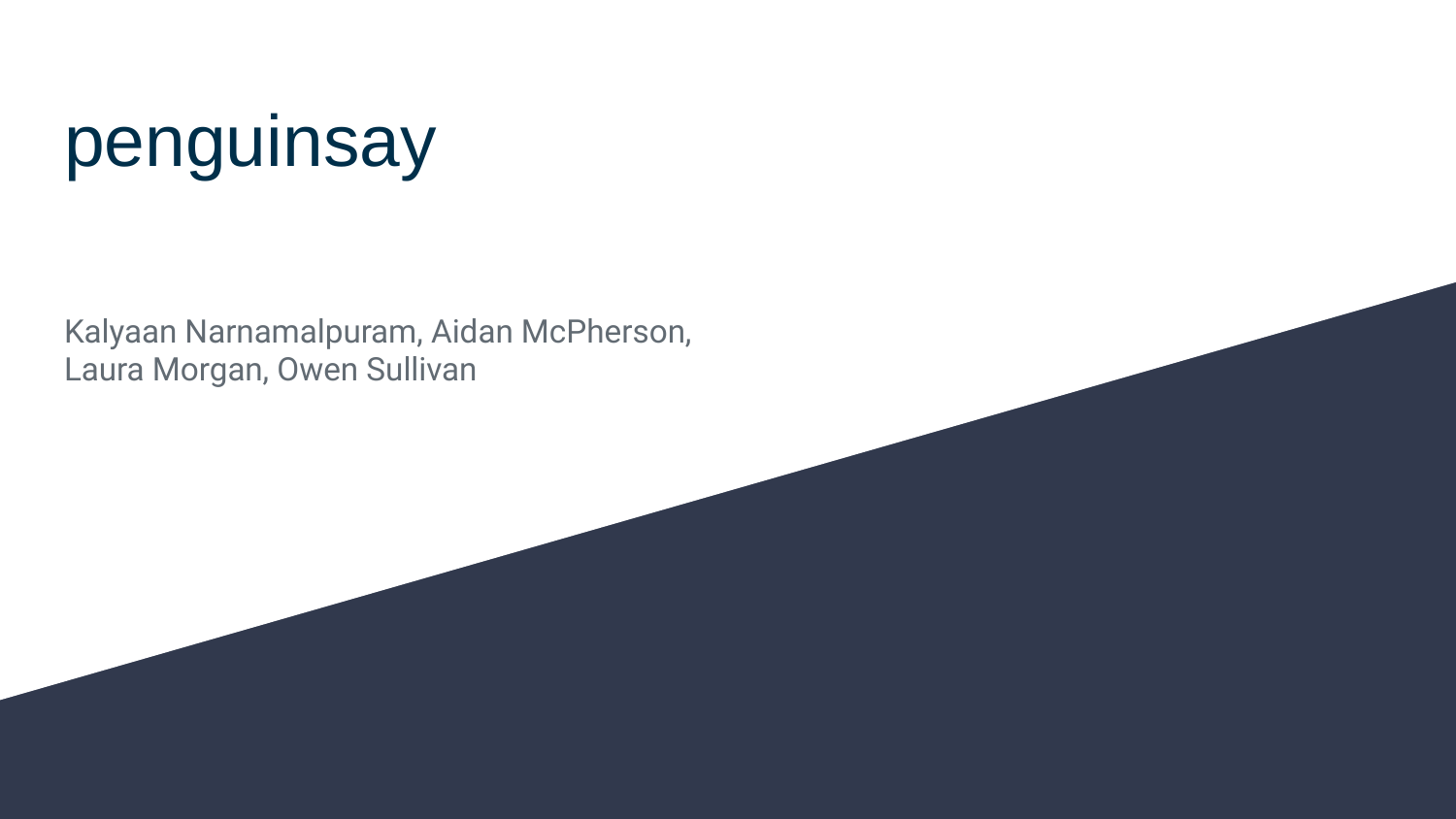

# penguinsay
Kalyaan Narnamalpuram, Aidan McPherson, Laura Morgan, Owen Sullivan